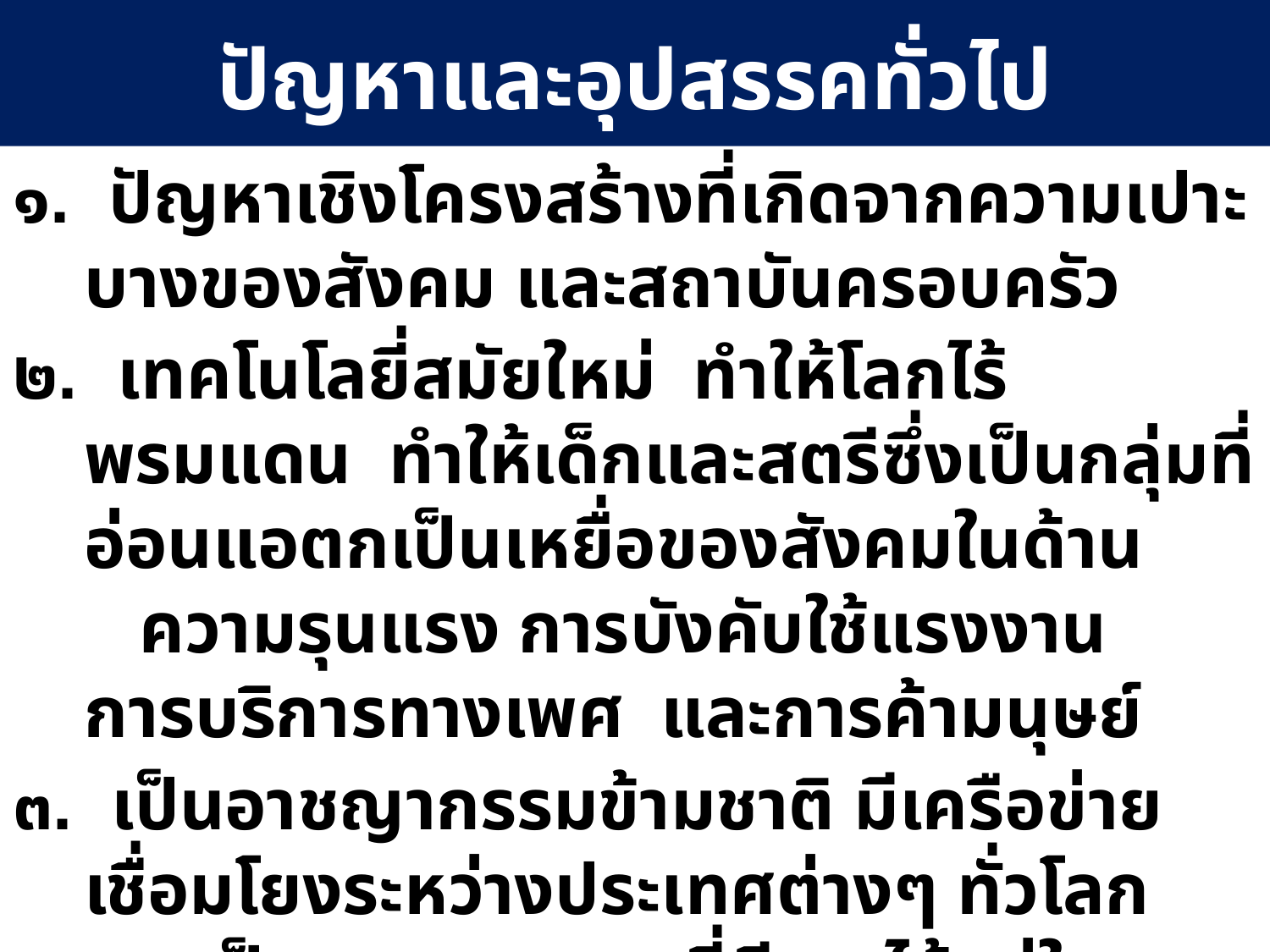

# ปัญหาและอุปสรรคทั่วไป
๑.  ปัญหาเชิงโครงสร้างที่เกิดจากความเปาะบางของสังคม และสถาบันครอบครัว
๒.  เทคโนโลยี่สมัยใหม่  ทำให้โลกไร้พรมแดน  ทำให้เด็กและสตรีซึ่งเป็นกลุ่มที่อ่อนแอตกเป็นเหยื่อของสังคมในด้าน          ความรุนแรง การบังคับใช้แรงงาน   การบริการทางเพศ  และการค้ามนุษย์
๓.  เป็นอาชญากรรมข้ามชาติ มีเครือข่ายเชื่อมโยงระหว่างประเทศต่างๆ ทั่วโลก  และเป็นอาชญากรรมที่มีรายได้อยู่ในระดับต้นเช่นเดียวกับยาเสพติด และการค้าอาวุธ